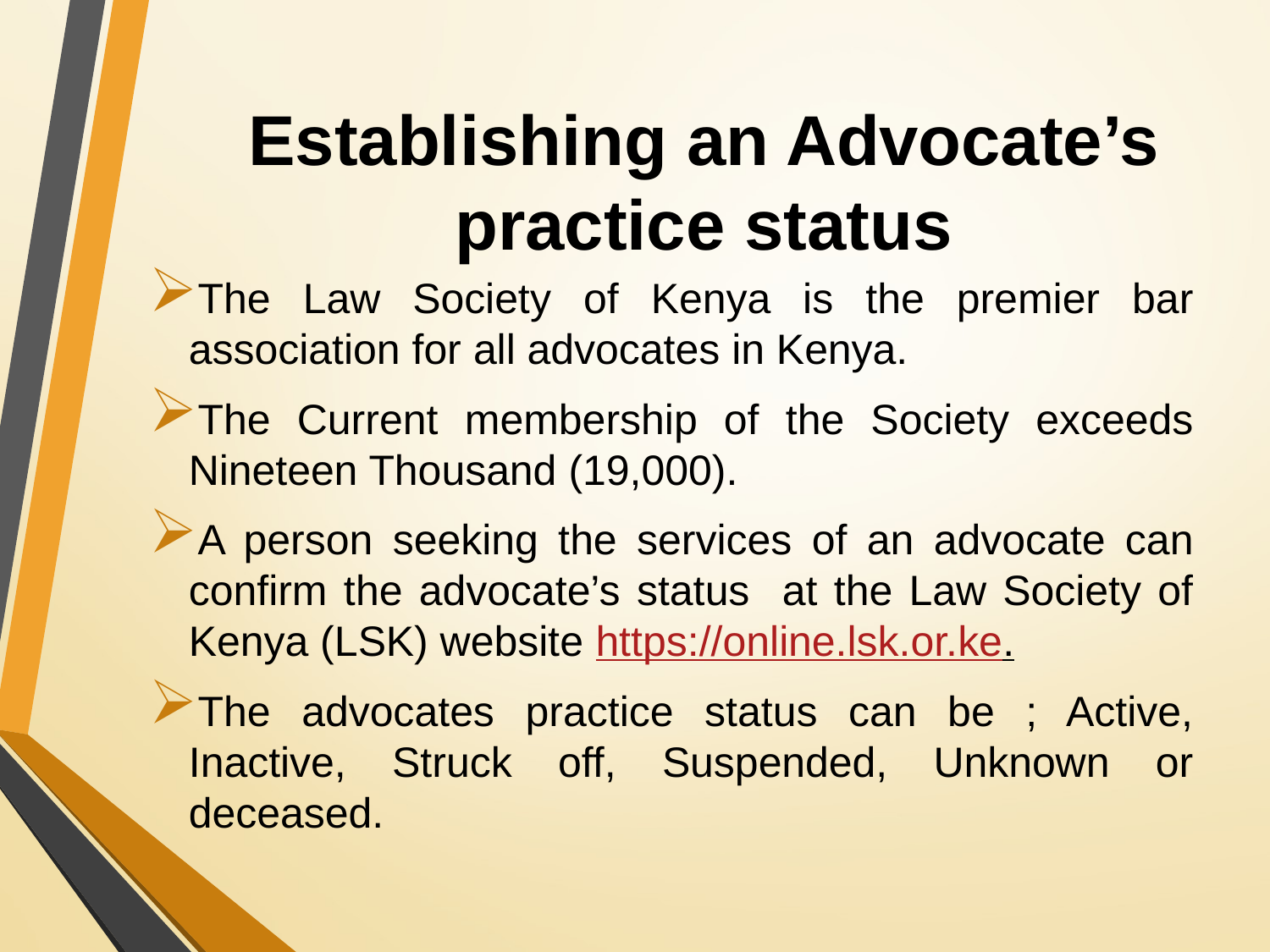

# Establishing an Advocate’s practice status

The Law Society of Kenya is the premier bar association for all advocates in Kenya.
The Current membership of the Society exceeds Nineteen Thousand (19,000).
A person seeking the services of an advocate can confirm the advocate’s status  at the Law Society of Kenya (LSK) website https://online.lsk.or.ke.
The advocates practice status can be ; Active, Inactive, Struck off, Suspended, Unknown or deceased.